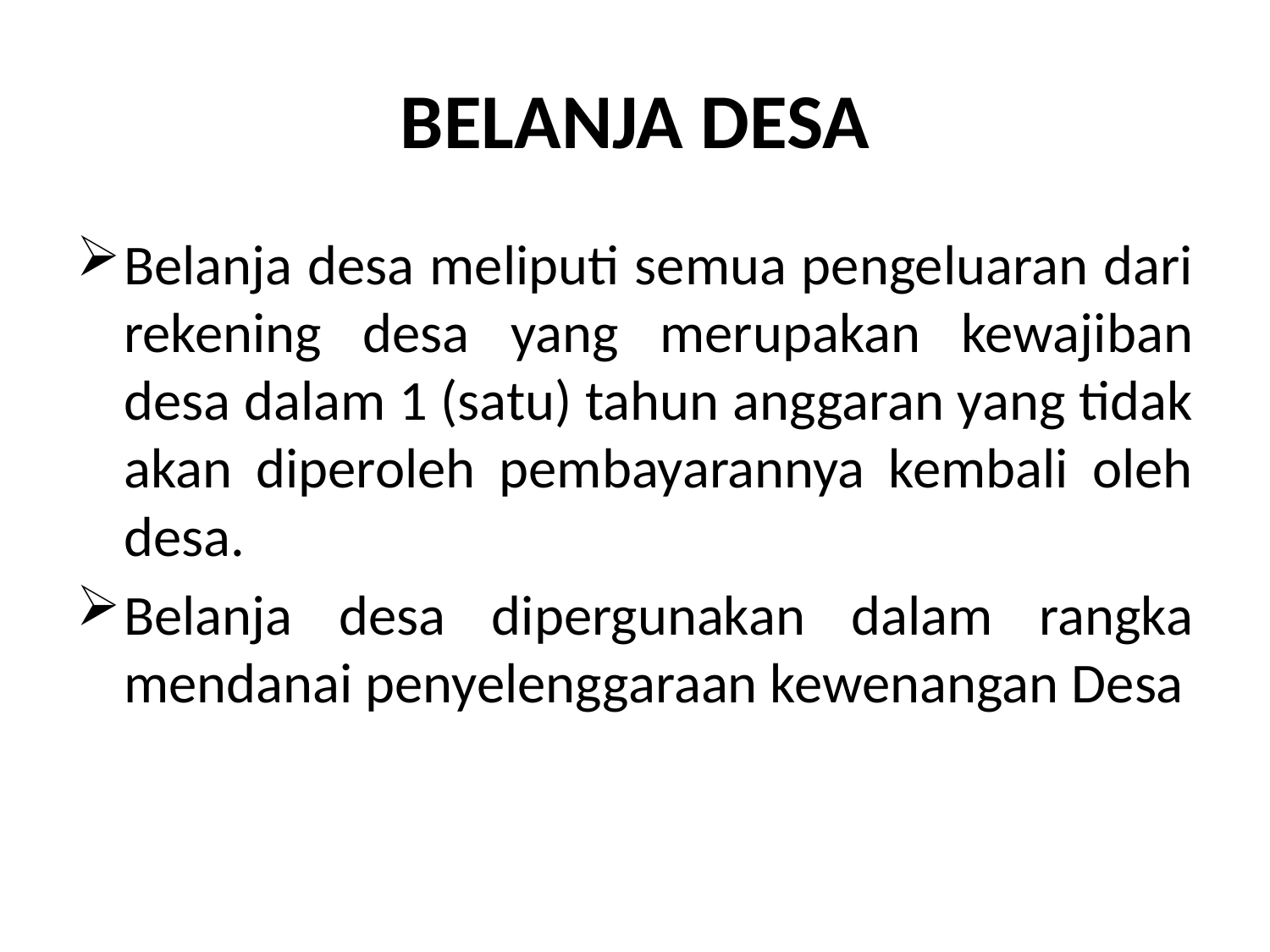

# BELANJA DESA
Belanja desa meliputi semua pengeluaran dari rekening desa yang merupakan kewajiban desa dalam 1 (satu) tahun anggaran yang tidak akan diperoleh pembayarannya kembali oleh desa.
Belanja desa dipergunakan dalam rangka mendanai penyelenggaraan kewenangan Desa